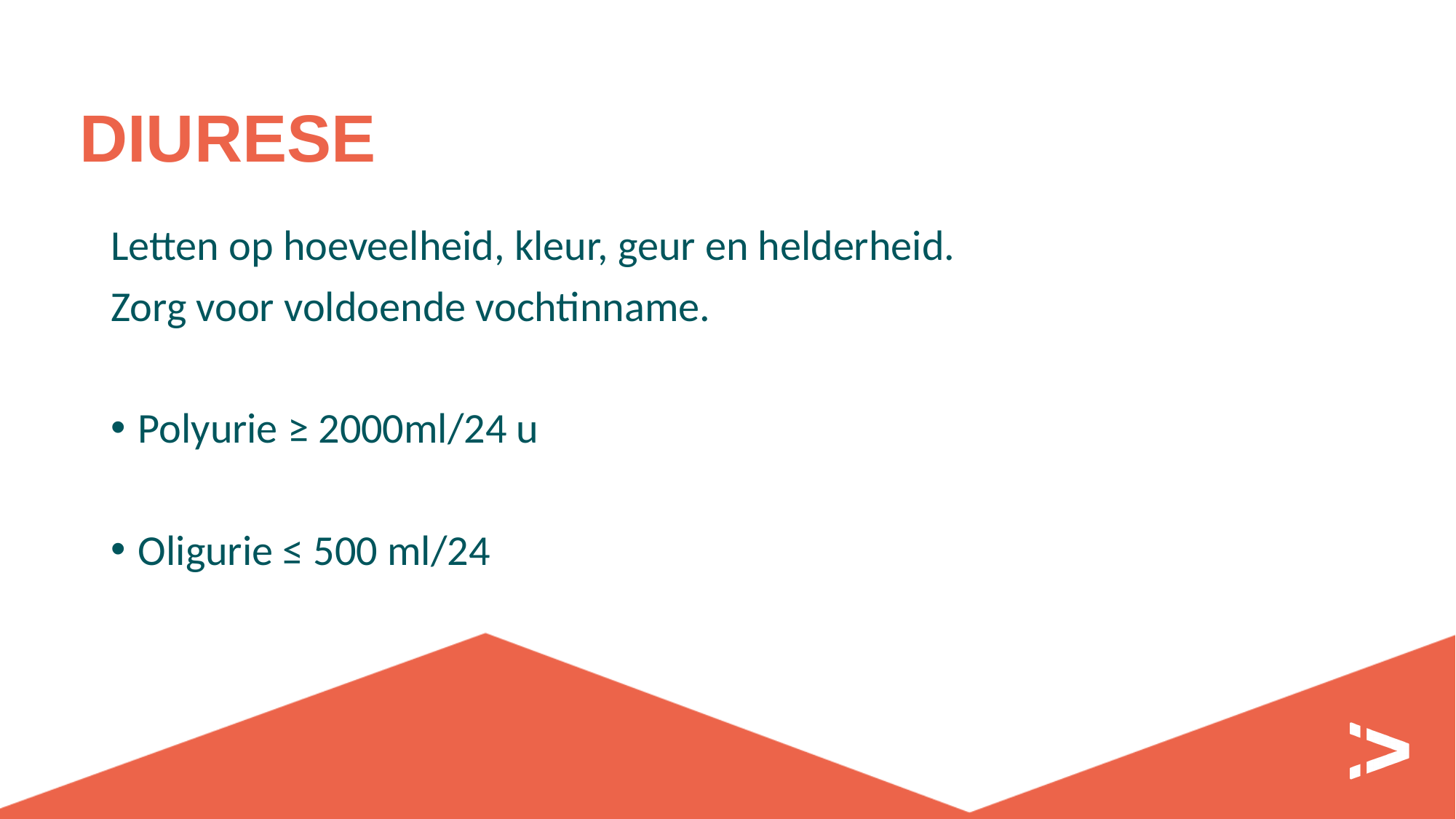

# Diurese
Letten op hoeveelheid, kleur, geur en helderheid.
Zorg voor voldoende vochtinname.

Polyurie ≥ 2000ml/24 u

Oligurie ≤ 500 ml/24